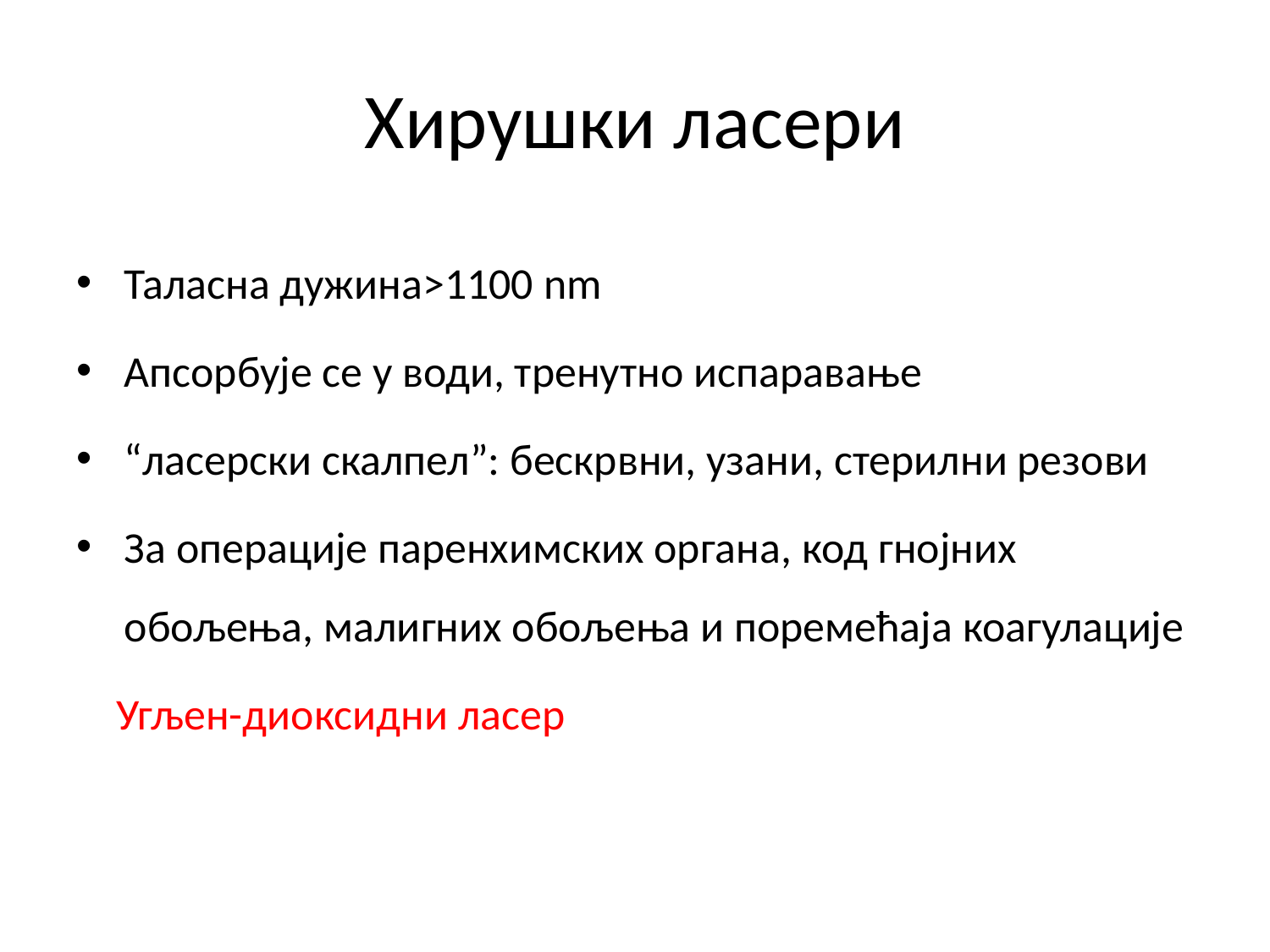

# Хирушки ласери
Таласна дужина>1100 nm
Апсорбује се у води, тренутно испаравање
“ласерски скалпел”: бескрвни, узани, стерилни резови
За операције паренхимских органа, код гнојних обољења, малигних обољења и поремећаја коагулације
    Угљен-диоксидни ласер